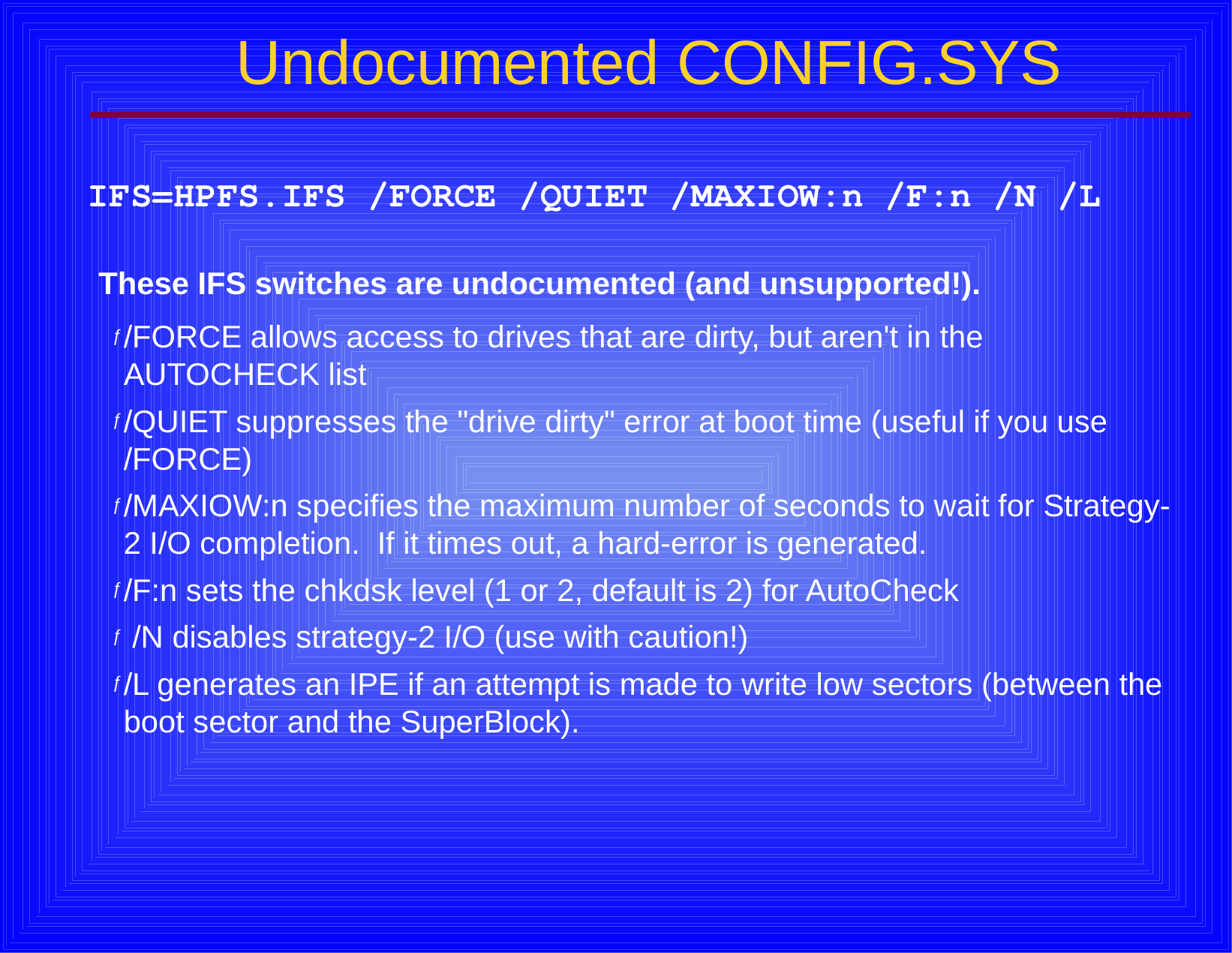

Undocumented CONFIG.SYS

IFS=HPFS.IFS /FORCE /QUIET /MAXIOW:n /F:n /N /L
These IFS switches are undocumented (and unsupported!).
/FORCE allows access to drives that are dirty, but aren't in the AUTOCHECK list
/QUIET suppresses the "drive dirty" error at boot time (useful if you use /FORCE)
/MAXIOW:n specifies the maximum number of seconds to wait for Strategy-2 I/O completion.  If it times out, a hard-error is generated.
/F:n sets the chkdsk level (1 or 2, default is 2) for AutoCheck
 /N disables strategy-2 I/O (use with caution!)
/L generates an IPE if an attempt is made to write low sectors (between the boot sector and the SuperBlock).